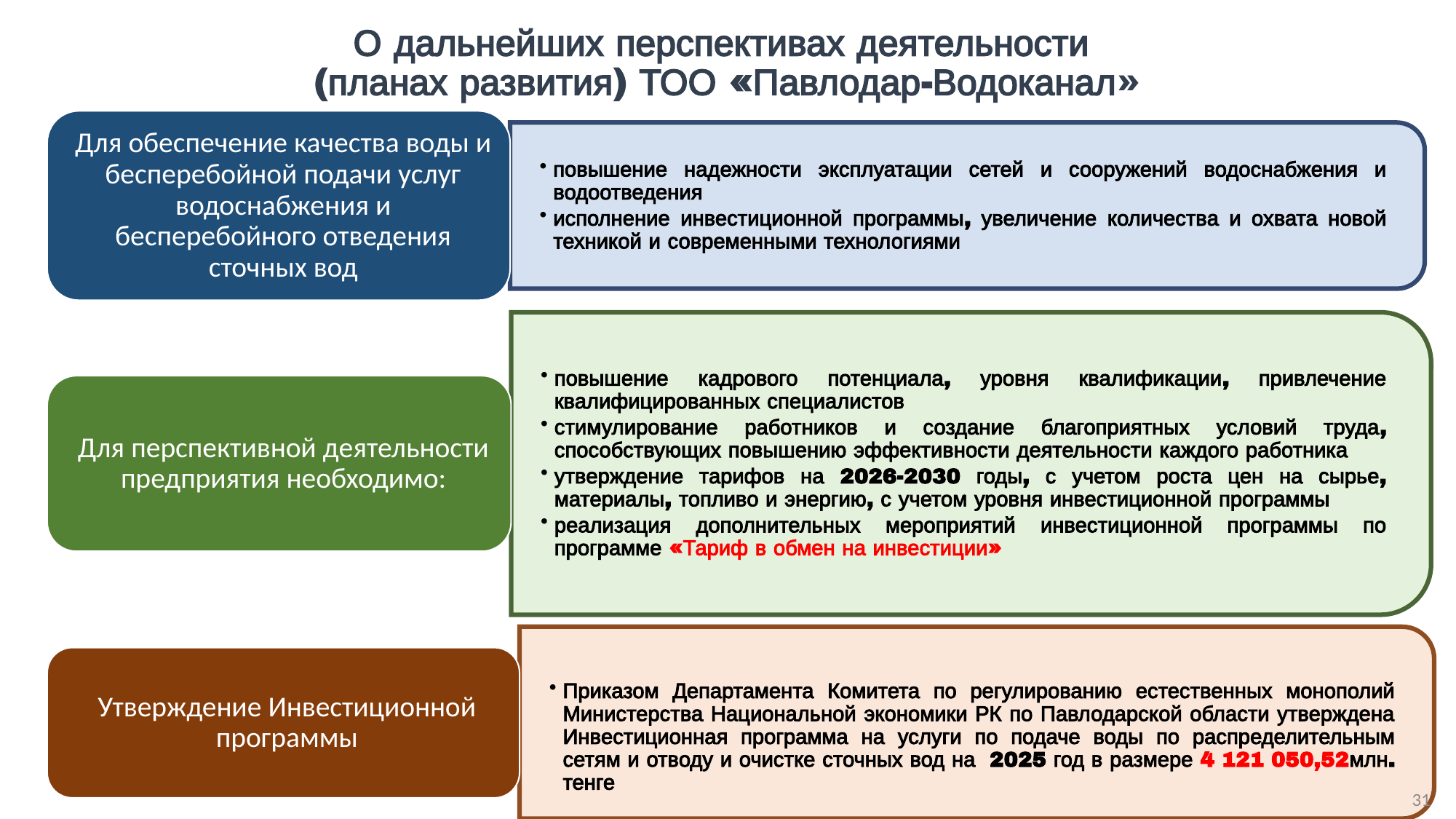

# О дальнейших перспективах деятельности (планах развития) ТОО «Павлодар-Водоканал»
повышение надежности эксплуатации сетей и сооружений водоснабжения и водоотведения
исполнение инвестиционной программы, увеличение количества и охвата новой техникой и современными технологиями
Для обеспечение качества воды и бесперебойной подачи услуг водоснабжения и бесперебойного отведения сточных вод
повышение кадрового потенциала, уровня квалификации, привлечение квалифицированных специалистов
стимулирование работников и создание благоприятных условий труда, способствующих повышению эффективности деятельности каждого работника
утверждение тарифов на 2026-2030 годы, с учетом роста цен на сырье, материалы, топливо и энергию, с учетом уровня инвестиционной программы
реализация дополнительных мероприятий инвестиционной программы по программе «Тариф в обмен на инвестиции»
Для перспективной деятельности предприятия необходимо:

Приказом Департамента Комитета по регулированию естественных монополий Министерства Национальной экономики РК по Павлодарской области утверждена Инвестиционная программа на услуги по подаче воды по распределительным сетям и отводу и очистке сточных вод на  2025 год в размере 4 121 050,52млн. тенге
Утверждение Инвестиционной программы
31